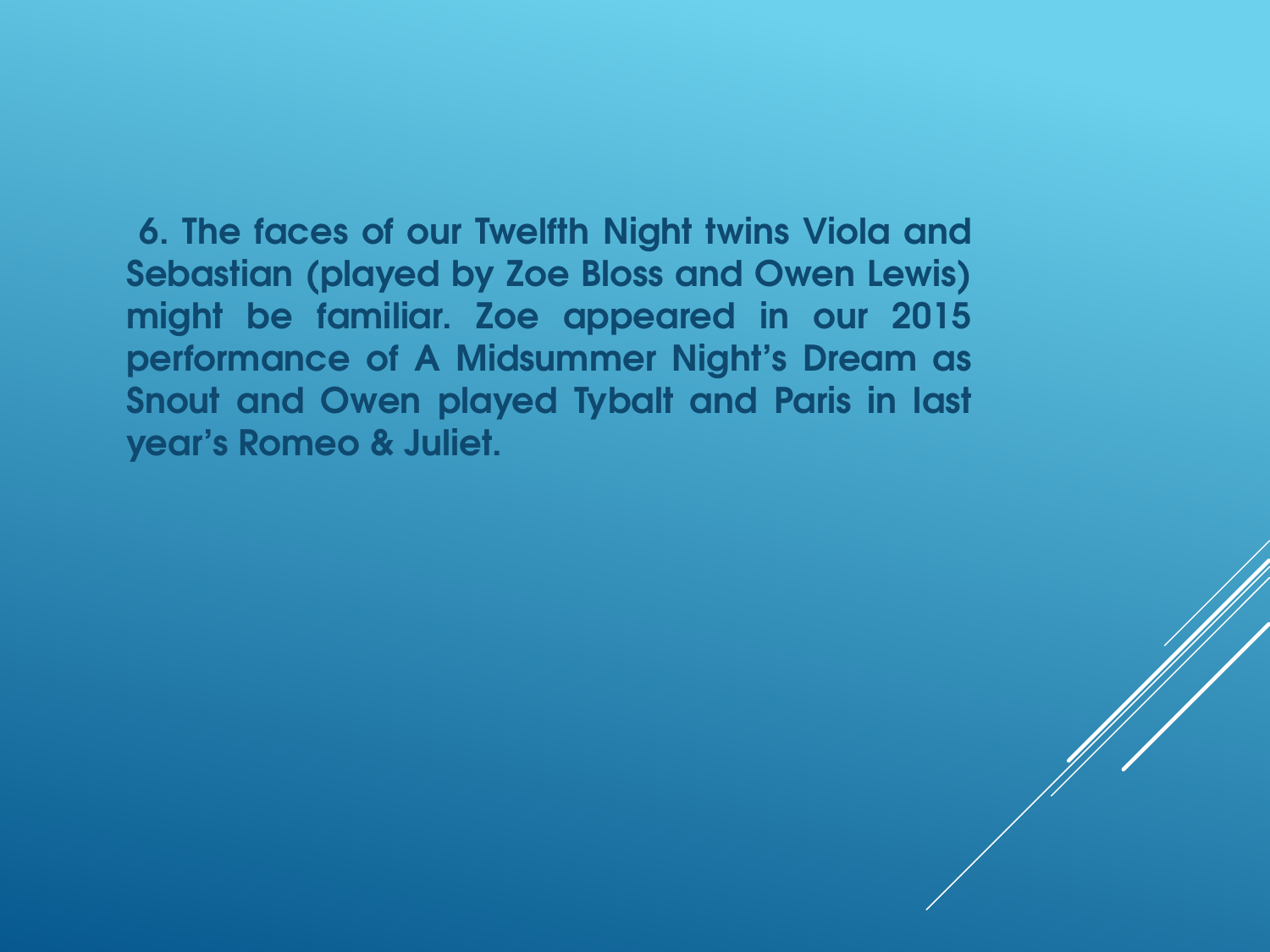

6. The faces of our Twelfth Night twins Viola and Sebastian (played by Zoe Bloss and Owen Lewis) might be familiar. Zoe appeared in our 2015 performance of A Midsummer Night’s Dream as Snout and Owen played Tybalt and Paris in last year’s Romeo & Juliet.
    6. The faces of our Twelfth Night twins Viola and Sebastian (played by Zoe Bloss and Owen Lewis) might be familiar. Zoe appeared in our 2015 performance of A Midsummer Night’s Dream as Snout and Owen played Tybalt and Paris in last year’s Romeo & Juliet.
#